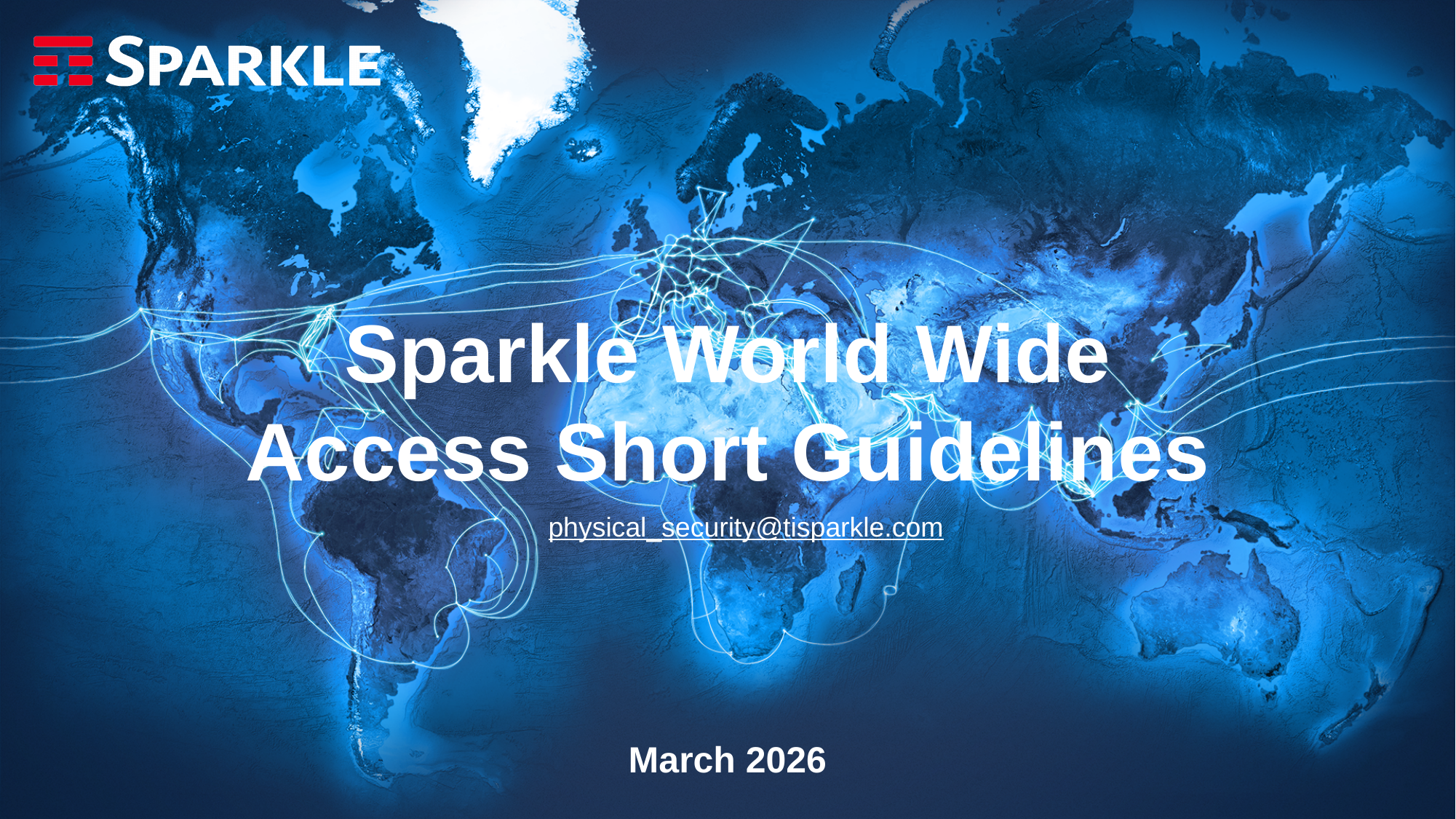

Sparkle World Wide Access Short Guidelines
physical_security@tisparkle.com
March 2026